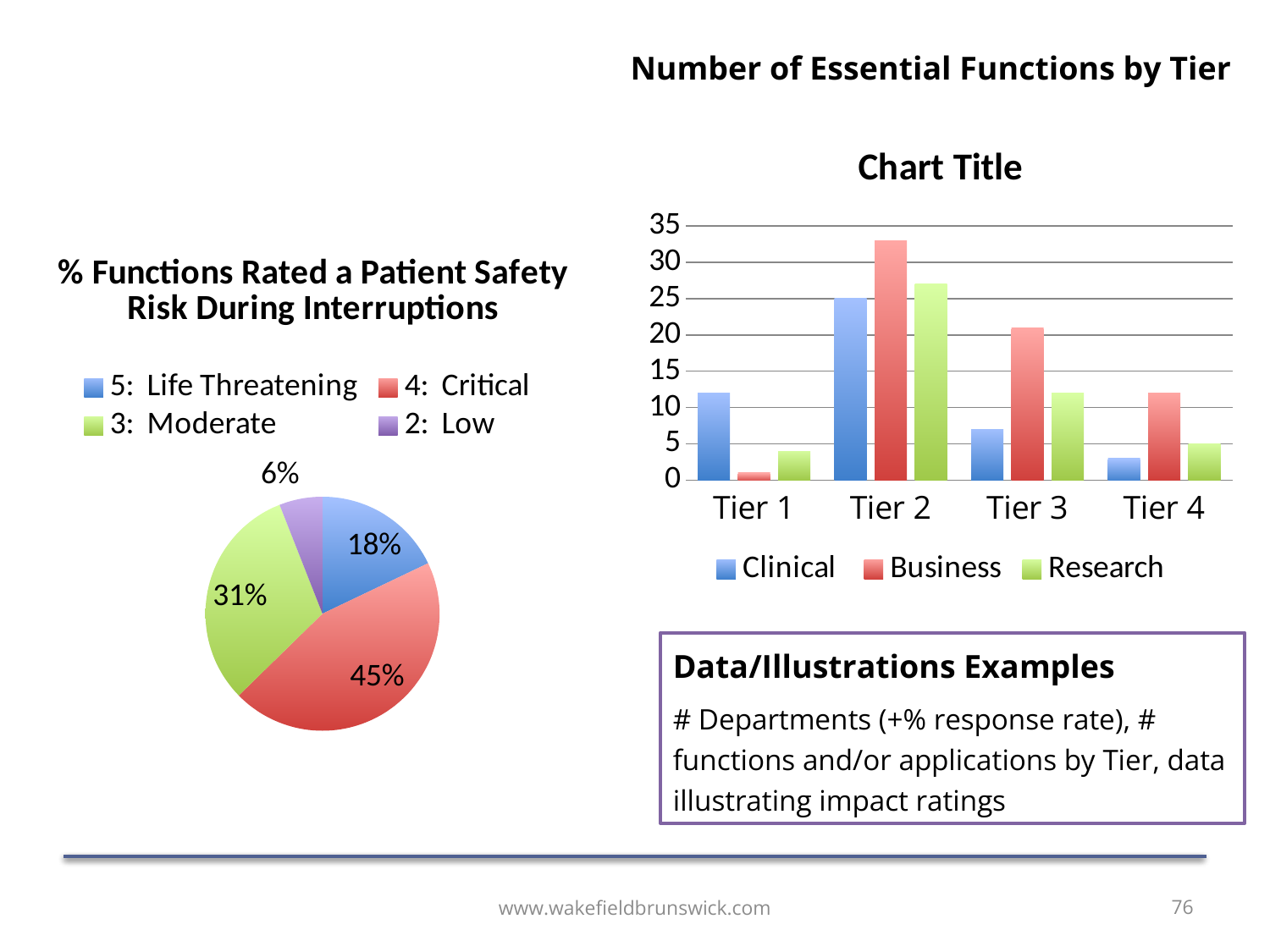

#
Number of Essential Functions by Tier

### Chart:

| Category | Clinical  | Business | Research |
|---|---|---|---|
| Tier 1 | 12.0 | 1.0 | 4.0 |
| Tier 2 | 25.0 | 33.0 | 27.0 |
| Tier 3 | 7.0 | 21.0 | 12.0 |
| Tier 4 | 3.0 | 12.0 | 5.0 |

### Chart: % Functions Rated a Patient Safety Risk During Interruptions

| Category | Patient Safety |
|---|---|
| 5:  Life Threatening | 12.0 |
| 4:  Critical | 30.0 |
| 3:  Moderate | 21.0 |
| 2:  Low | 4.0 |
Data/Illustrations Examples
# Departments (+% response rate), # functions and/or applications by Tier, data illustrating impact ratings
www.wakefieldbrunswick.com
76